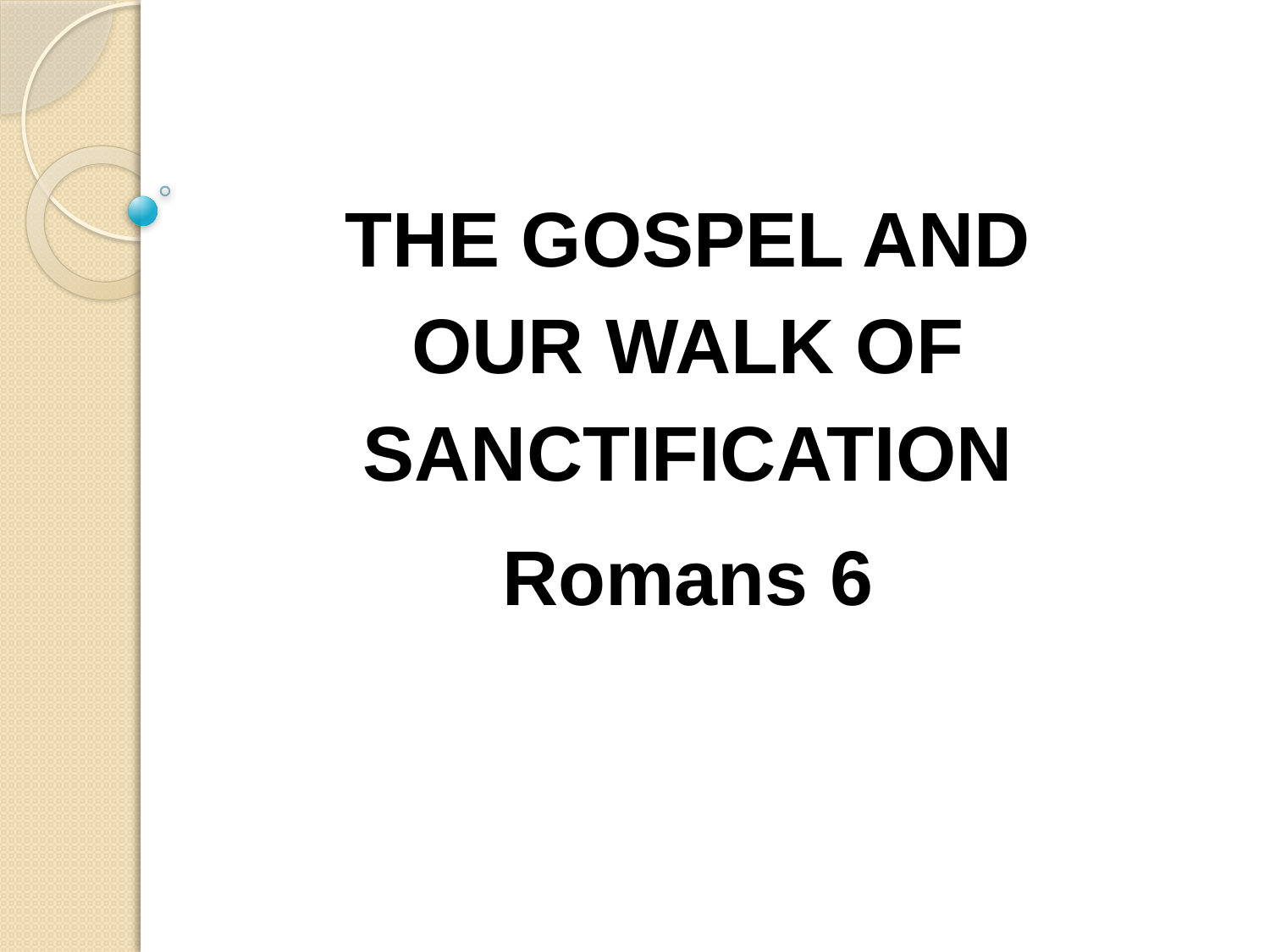

THE GOSPEL AND OUR WALK OF SANCTIFICATION
Romans 6